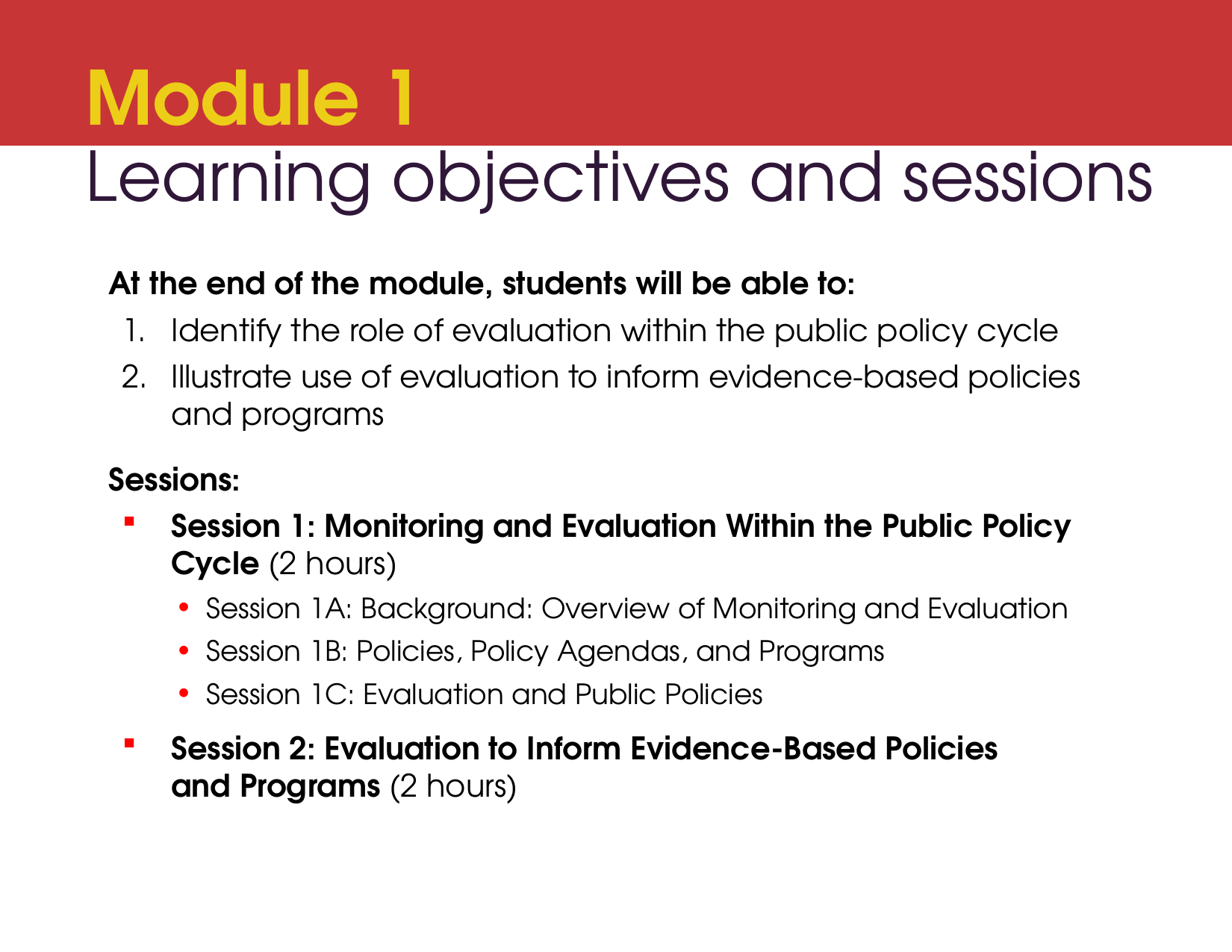

# Module 1
Learning objectives and sessions
At the end of the module, students will be able to:
Identify the role of evaluation within the public policy cycle
Illustrate use of evaluation to inform evidence-based policies and programs
Sessions:
Session 1: Monitoring and Evaluation Within the Public Policy Cycle (2 hours)
Session 1A: Background: Overview of Monitoring and Evaluation
Session 1B: Policies, Policy Agendas, and Programs
Session 1C: Evaluation and Public Policies
Session 2: Evaluation to Inform Evidence-Based Policies
and Programs (2 hours)